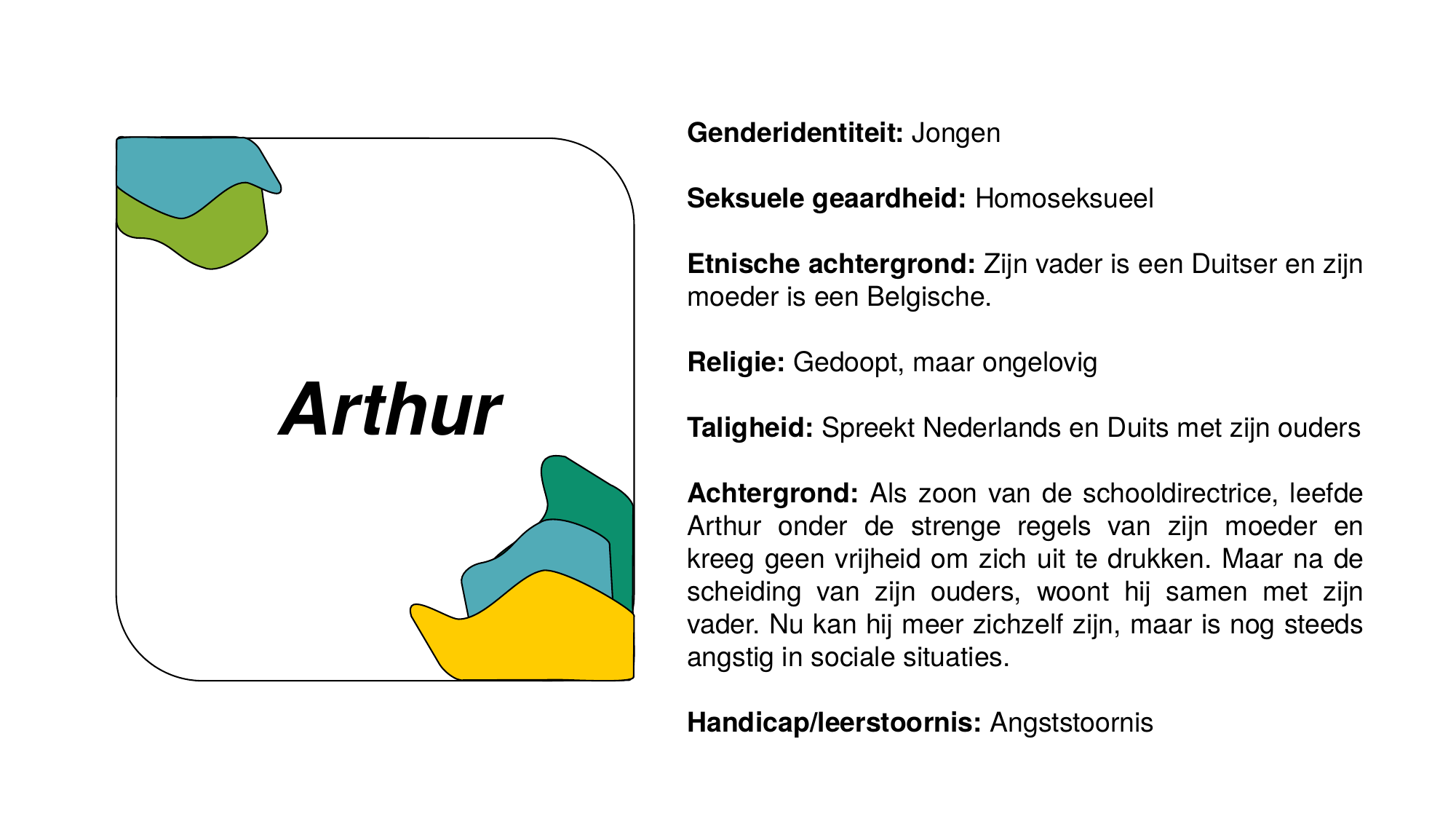

Genderidentiteit: Jongen

Seksuele geaardheid: Homoseksueel

Etnische achtergrond: Zijn vader is een Duitser en zijn moeder is een Belgische.

Religie: Gedoopt, maar ongelovig

Taligheid: Spreekt Nederlands en Duits met zijn ouders

Achtergrond: Als zoon van de schooldirectrice, leefde Arthur onder de strenge regels van zijn moeder en kreeg geen vrijheid om zich uit te drukken. Maar na de scheiding van zijn ouders, woont hij samen met zijn vader. Nu kan hij meer zichzelf zijn, maar is nog steeds angstig in sociale situaties.

Handicap/leerstoornis: Angststoornis

Arthur